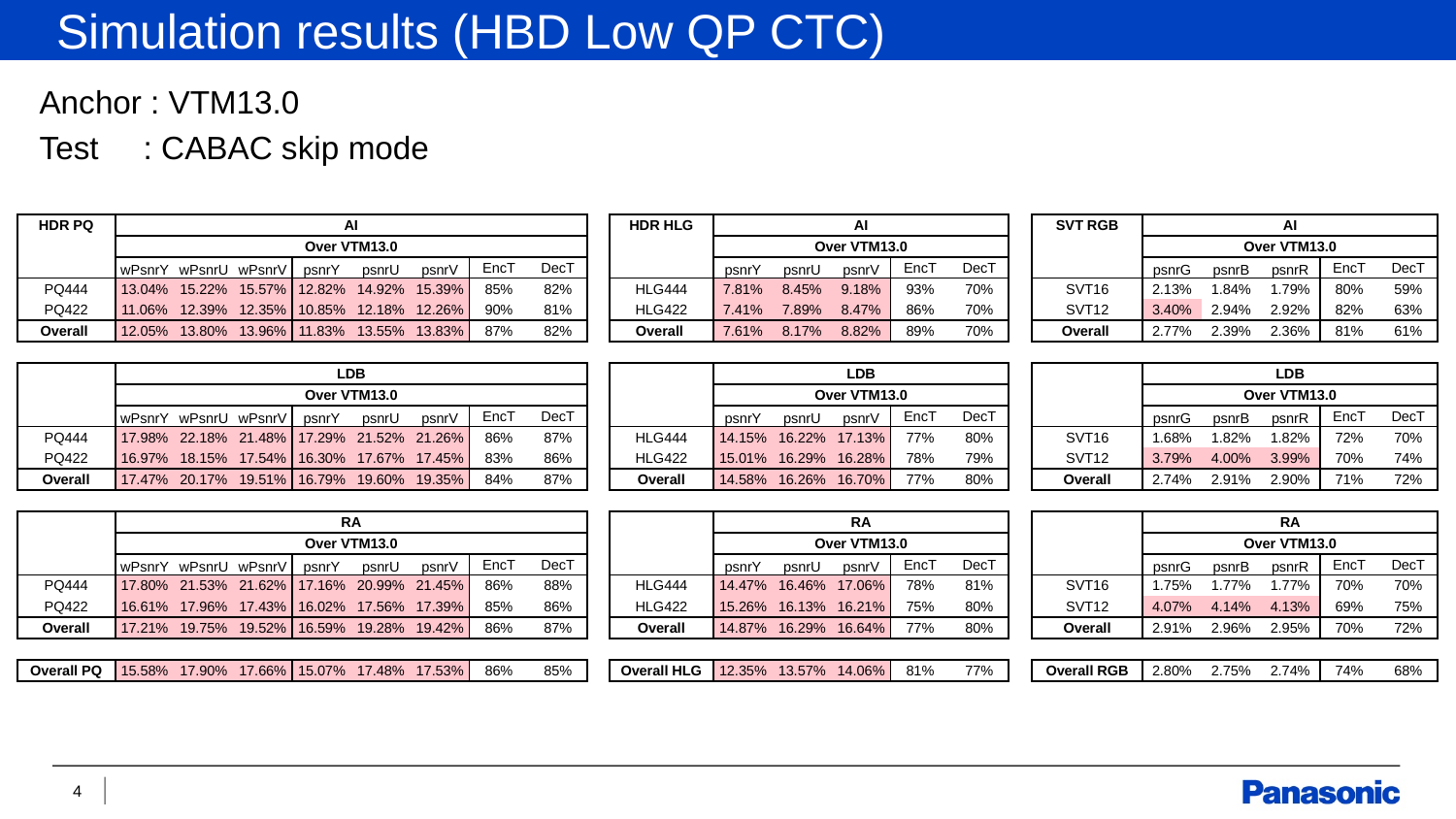

Simulation results (HBD Low QP CTC)
Anchor : VTM13.0
Test     : CABAC skip mode
| HDR PQ | AI |  |  |  |  |  |  |  |  | HDR HLG | AI |  |  |  |  |  | SVT RGB | AI |  |  |  |  |
| --- | --- | --- | --- | --- | --- | --- | --- | --- | --- | --- | --- | --- | --- | --- | --- | --- | --- | --- | --- | --- | --- | --- |
|  | Over VTM13.0 |  |  |  |  |  |  |  |  |  | Over VTM13.0 |  |  |  |  |  |  | Over VTM13.0 |  |  |  |  |
|  | wPsnrY | wPsnrU | wPsnrV | psnrY | psnrU | psnrV | EncT | DecT |  |  | psnrY | psnrU | psnrV | EncT | DecT |  |  | psnrG | psnrB | psnrR | EncT | DecT |
| PQ444 | 13.04% | 15.22% | 15.57% | 12.82% | 14.92% | 15.39% | 85% | 82% |  | HLG444 | 7.81% | 8.45% | 9.18% | 93% | 70% |  | SVT16 | 2.13% | 1.84% | 1.79% | 80% | 59% |
| PQ422 | 11.06% | 12.39% | 12.35% | 10.85% | 12.18% | 12.26% | 90% | 81% |  | HLG422 | 7.41% | 7.89% | 8.47% | 86% | 70% |  | SVT12 | 3.40% | 2.94% | 2.92% | 82% | 63% |
| Overall | 12.05% | 13.80% | 13.96% | 11.83% | 13.55% | 13.83% | 87% | 82% |  | Overall | 7.61% | 8.17% | 8.82% | 89% | 70% |  | Overall | 2.77% | 2.39% | 2.36% | 81% | 61% |
|  |  |  |  |  |  |  |  |  |  |  |  |  |  |  |  |  |  |  |  |  |  |  |
|  | LDB |  |  |  |  |  |  |  |  |  | LDB |  |  |  |  |  |  | LDB |  |  |  |  |
|  | Over VTM13.0 |  |  |  |  |  |  |  |  |  | Over VTM13.0 |  |  |  |  |  |  | Over VTM13.0 |  |  |  |  |
|  | wPsnrY | wPsnrU | wPsnrV | psnrY | psnrU | psnrV | EncT | DecT |  |  | psnrY | psnrU | psnrV | EncT | DecT |  |  | psnrG | psnrB | psnrR | EncT | DecT |
| PQ444 | 17.98% | 22.18% | 21.48% | 17.29% | 21.52% | 21.26% | 86% | 87% |  | HLG444 | 14.15% | 16.22% | 17.13% | 77% | 80% |  | SVT16 | 1.68% | 1.82% | 1.82% | 72% | 70% |
| PQ422 | 16.97% | 18.15% | 17.54% | 16.30% | 17.67% | 17.45% | 83% | 86% |  | HLG422 | 15.01% | 16.29% | 16.28% | 78% | 79% |  | SVT12 | 3.79% | 4.00% | 3.99% | 70% | 74% |
| Overall | 17.47% | 20.17% | 19.51% | 16.79% | 19.60% | 19.35% | 84% | 87% |  | Overall | 14.58% | 16.26% | 16.70% | 77% | 80% |  | Overall | 2.74% | 2.91% | 2.90% | 71% | 72% |
|  |  |  |  |  |  |  |  |  |  |  |  |  |  |  |  |  |  |  |  |  |  |  |
|  | RA |  |  |  |  |  |  |  |  |  | RA |  |  |  |  |  |  | RA |  |  |  |  |
|  | Over VTM13.0 |  |  |  |  |  |  |  |  |  | Over VTM13.0 |  |  |  |  |  |  | Over VTM13.0 |  |  |  |  |
|  | wPsnrY | wPsnrU | wPsnrV | psnrY | psnrU | psnrV | EncT | DecT |  |  | psnrY | psnrU | psnrV | EncT | DecT |  |  | psnrG | psnrB | psnrR | EncT | DecT |
| PQ444 | 17.80% | 21.53% | 21.62% | 17.16% | 20.99% | 21.45% | 86% | 88% |  | HLG444 | 14.47% | 16.46% | 17.06% | 78% | 81% |  | SVT16 | 1.75% | 1.77% | 1.77% | 70% | 70% |
| PQ422 | 16.61% | 17.96% | 17.43% | 16.02% | 17.56% | 17.39% | 85% | 86% |  | HLG422 | 15.26% | 16.13% | 16.21% | 75% | 80% |  | SVT12 | 4.07% | 4.14% | 4.13% | 69% | 75% |
| Overall | 17.21% | 19.75% | 19.52% | 16.59% | 19.28% | 19.42% | 86% | 87% |  | Overall | 14.87% | 16.29% | 16.64% | 77% | 80% |  | Overall | 2.91% | 2.96% | 2.95% | 70% | 72% |
|  |  |  |  |  |  |  |  |  |  |  |  |  |  |  |  |  |  |  |  |  |  |  |
| Overall PQ | 15.58% | 17.90% | 17.66% | 15.07% | 17.48% | 17.53% | 86% | 85% |  | Overall HLG | 12.35% | 13.57% | 14.06% | 81% | 77% |  | Overall RGB | 2.80% | 2.75% | 2.74% | 74% | 68% |